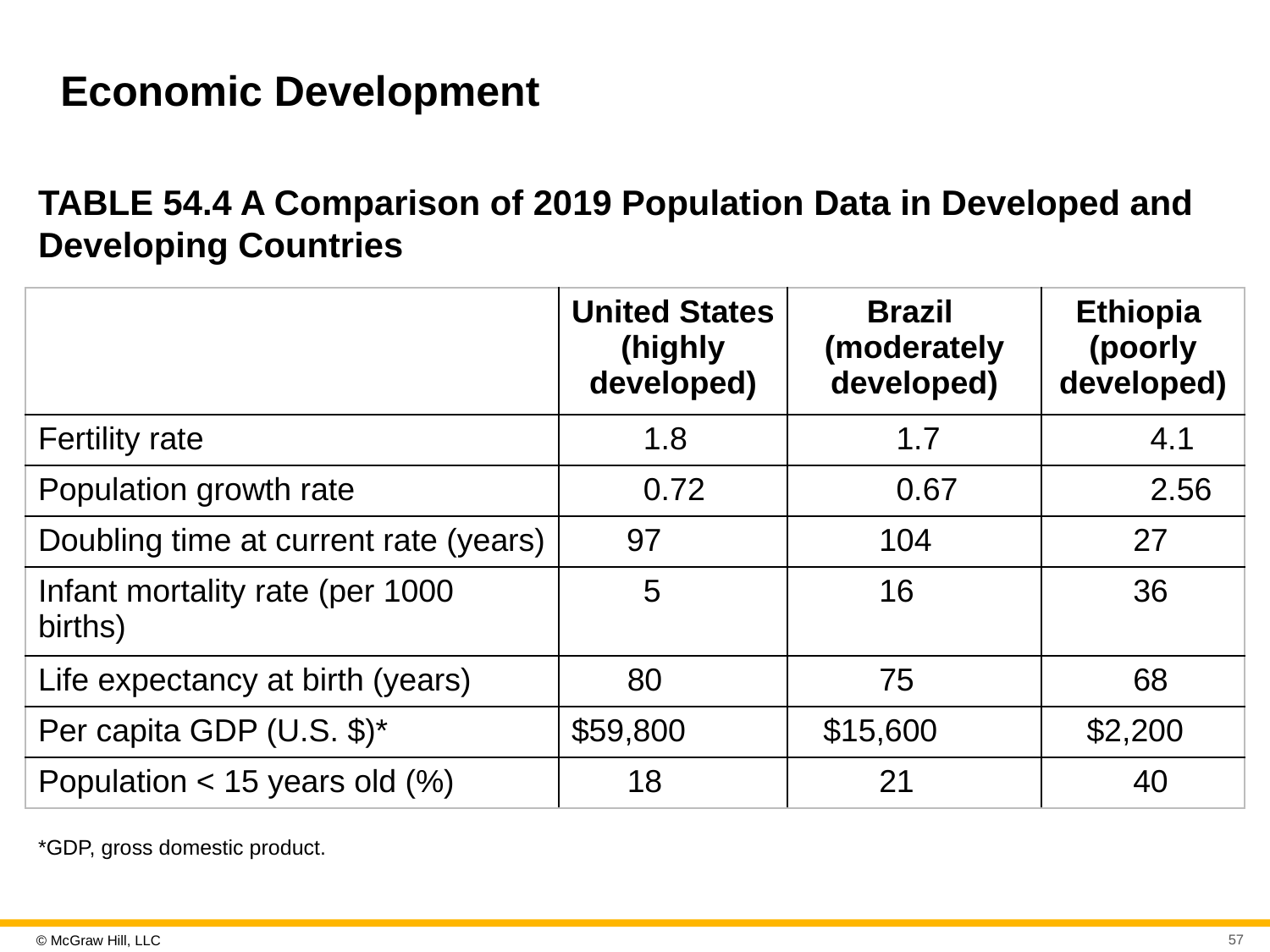

# Economic Development
TABLE 54.4 A Comparison of 2019 Population Data in Developed and Developing Countries
|  | United States (highly developed) | Brazil (moderately developed) | Ethiopia (poorly developed) |
| --- | --- | --- | --- |
| Fertility rate | 1.8 | 1.7 | 4.1 |
| Population growth rate | 0.72 | 0.67 | 2.56 |
| Doubling time at current rate (years) | 97 | 104 | 27 |
| Infant mortality rate (per 1000 births) | 5 | 16 | 36 |
| Life expectancy at birth (years) | 80 | 75 | 68 |
| Per capita GDP (U.S. $)\* | $59,800 | $15,600 | $2,200 |
| Population < 15 years old (%) | 18 | 21 | 40 |
*GDP, gross domestic product.
57